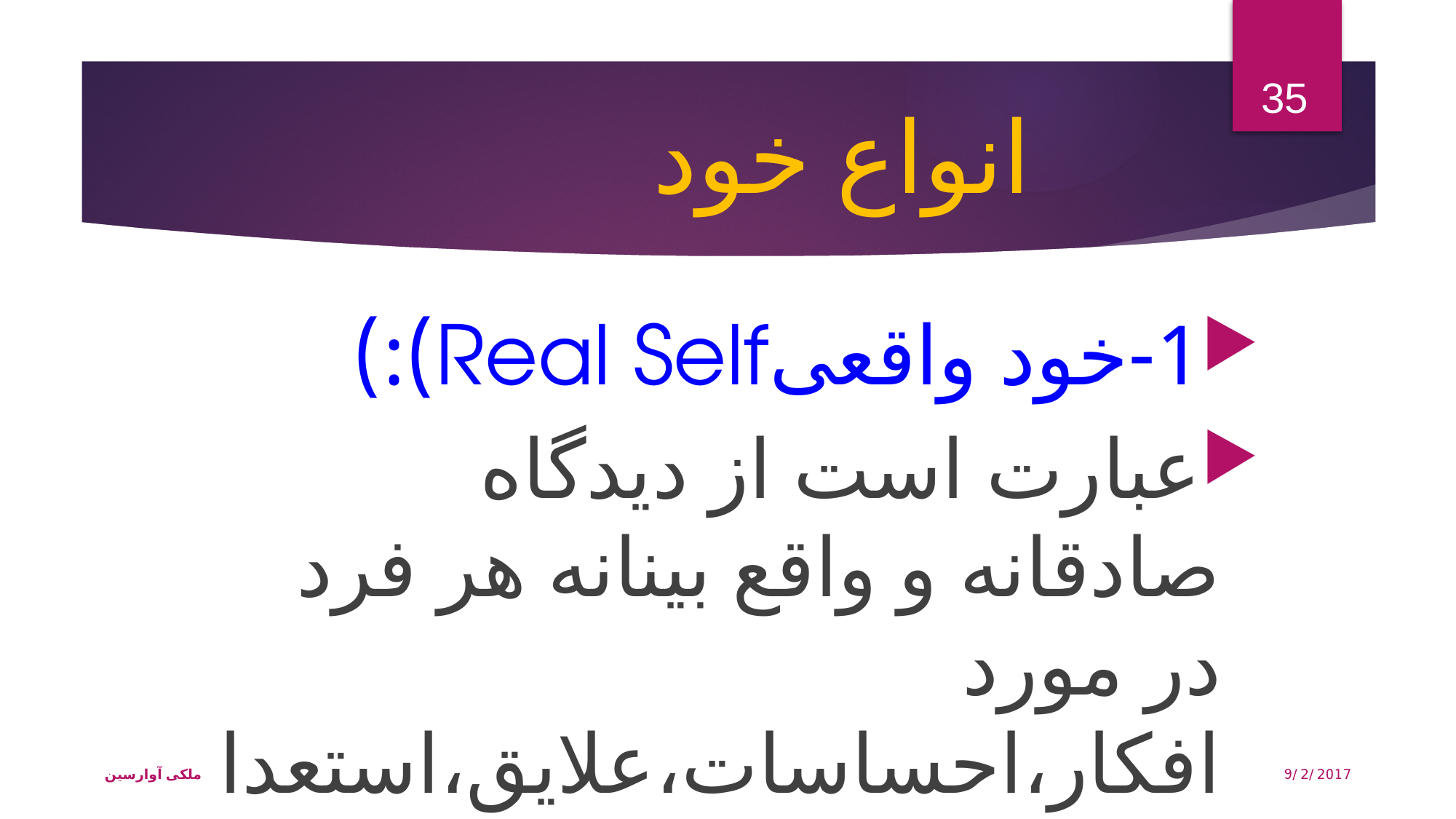

35
# انواع خود
1-خود واقعیReal Self):)
عبارت است از دیدگاه صادقانه و واقع بینانه هر فرد در مورد افکار،احساسات،علایق،استعدادها و نیازهای خود
ملکی آوارسین
9/2/2017